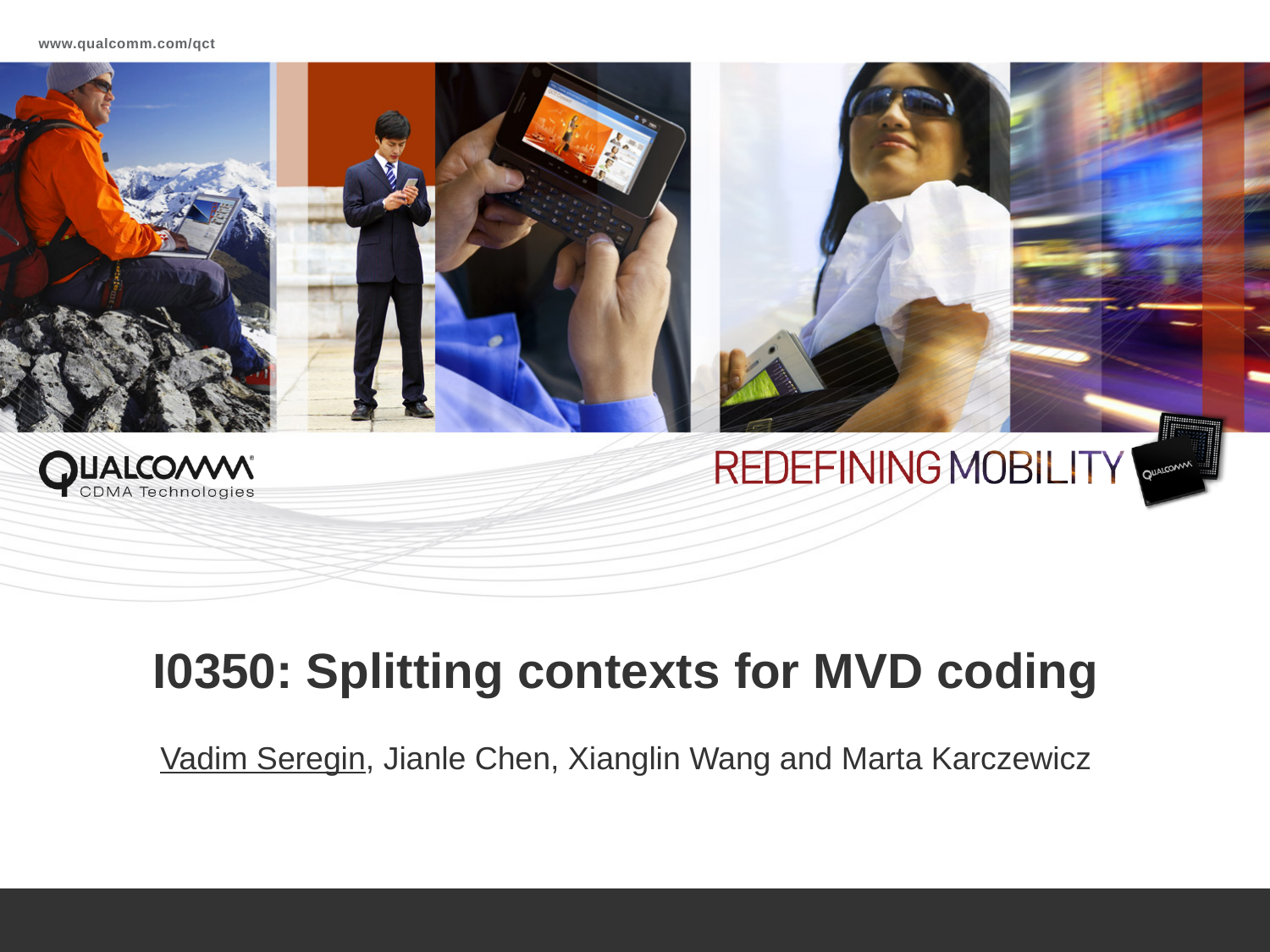

# I0350: Splitting contexts for MVD coding Vadim Seregin, Jianle Chen, Xianglin Wang and Marta Karczewicz